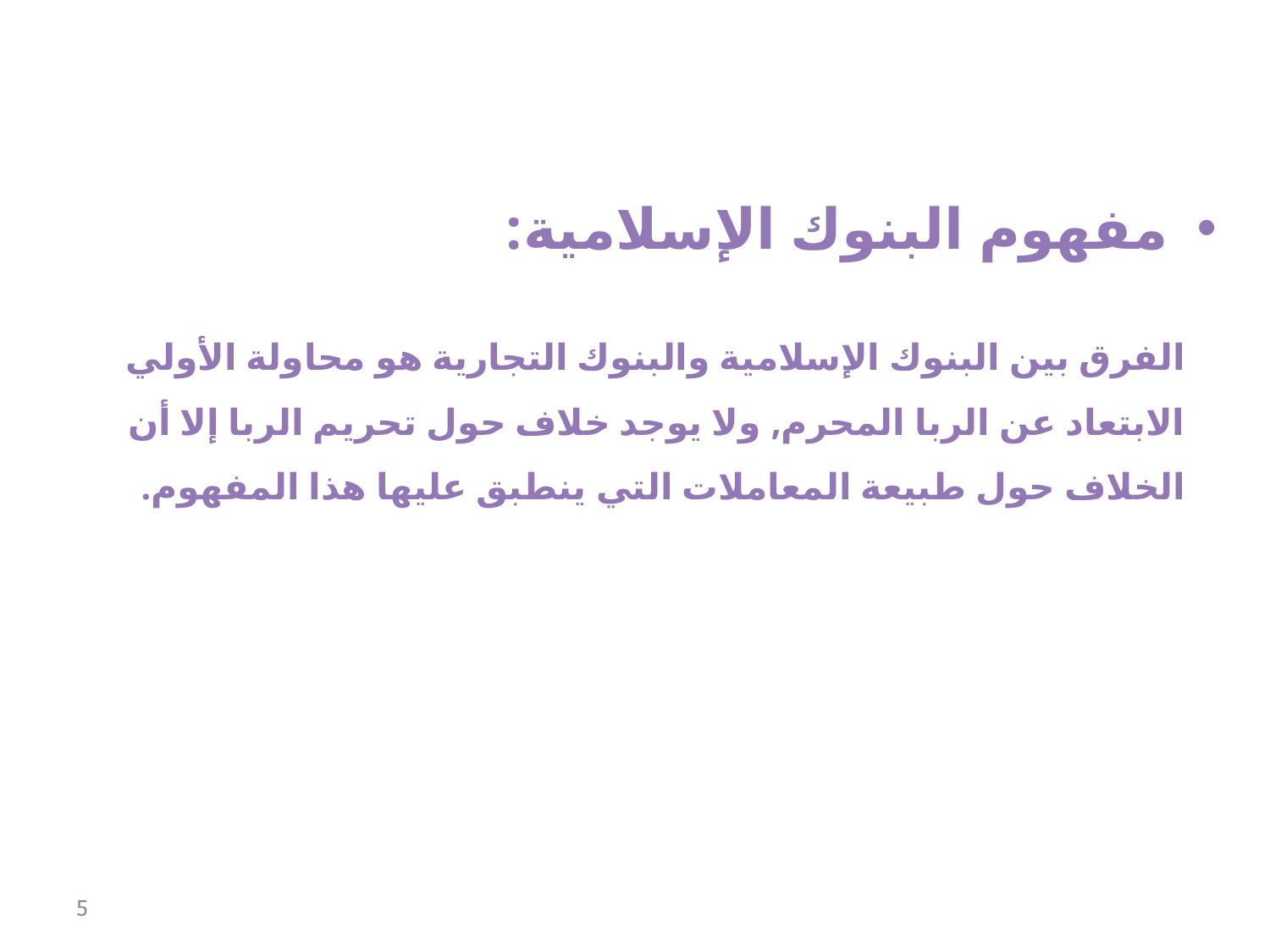

مفهوم البنوك الإسلامية:
الفرق بين البنوك الإسلامية والبنوك التجارية هو محاولة الأولي الابتعاد عن الربا المحرم, ولا يوجد خلاف حول تحريم الربا إلا أن الخلاف حول طبيعة المعاملات التي ينطبق عليها هذا المفهوم.

5